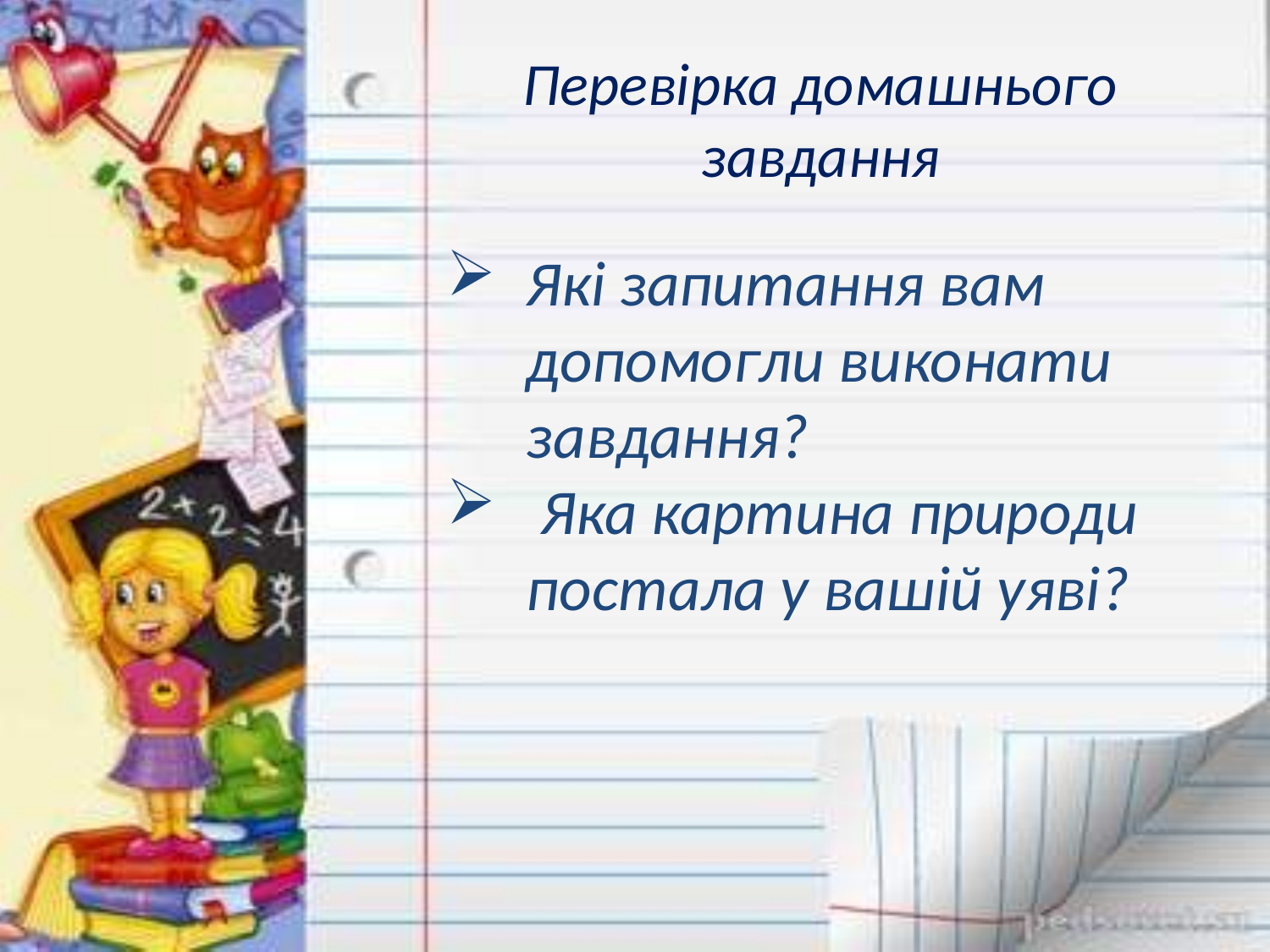

# Перевірка домашнього завдання
Які запитання вам допомогли виконати завдання?
 Яка картина природи постала у вашій уяві?